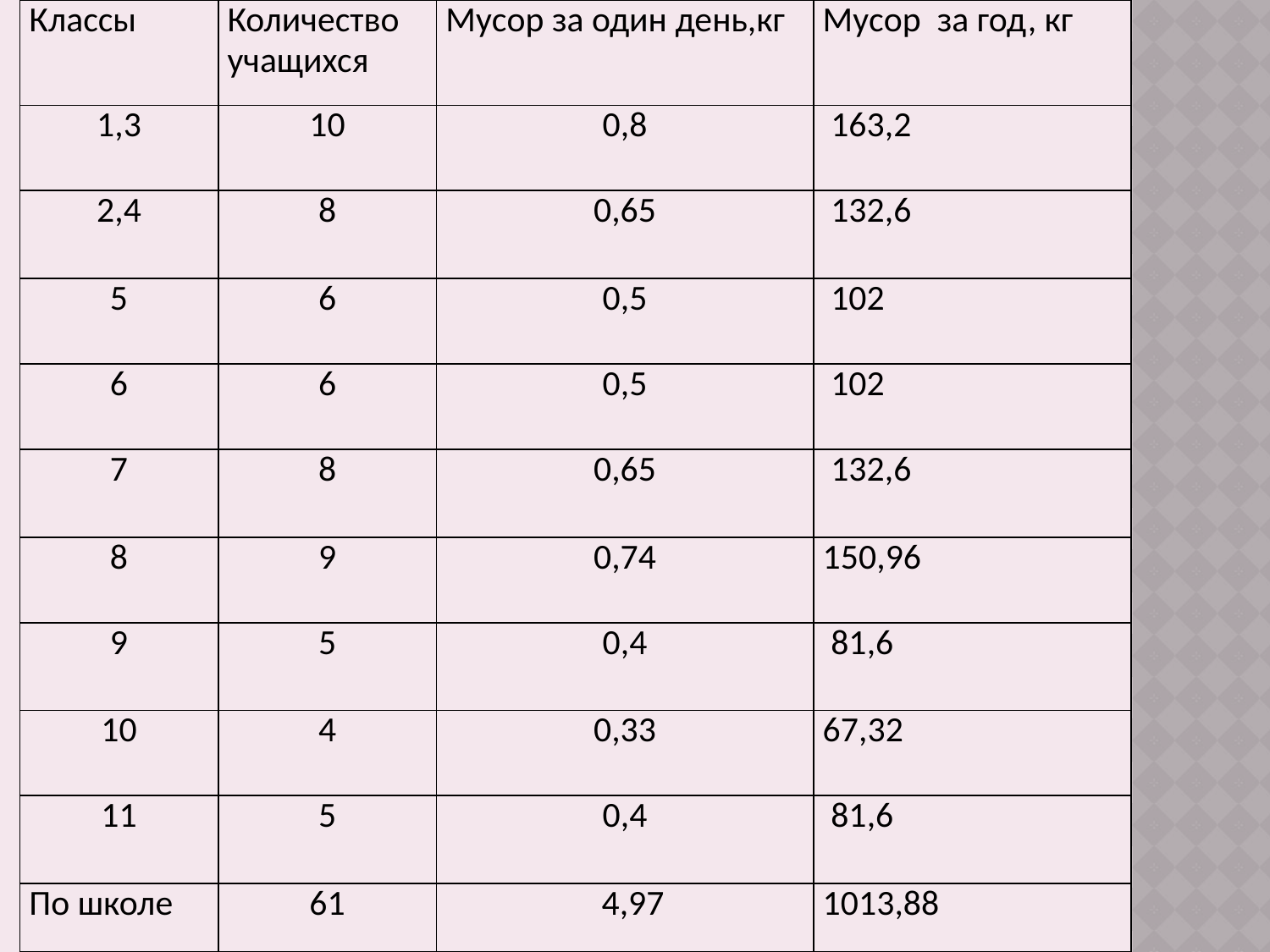

| Классы | Количество учащихся | Мусор за один день,кг | Мусор за год, кг |
| --- | --- | --- | --- |
| 1,3 | 10 | 0,8 | 163,2 |
| 2,4 | 8 | 0,65 | 132,6 |
| 5 | 6 | 0,5 | 102 |
| 6 | 6 | 0,5 | 102 |
| 7 | 8 | 0,65 | 132,6 |
| 8 | 9 | 0,74 | 150,96 |
| 9 | 5 | 0,4 | 81,6 |
| 10 | 4 | 0,33 | 67,32 |
| 11 | 5 | 0,4 | 81,6 |
| По школе | 61 | 4,97 | 1013,88 |